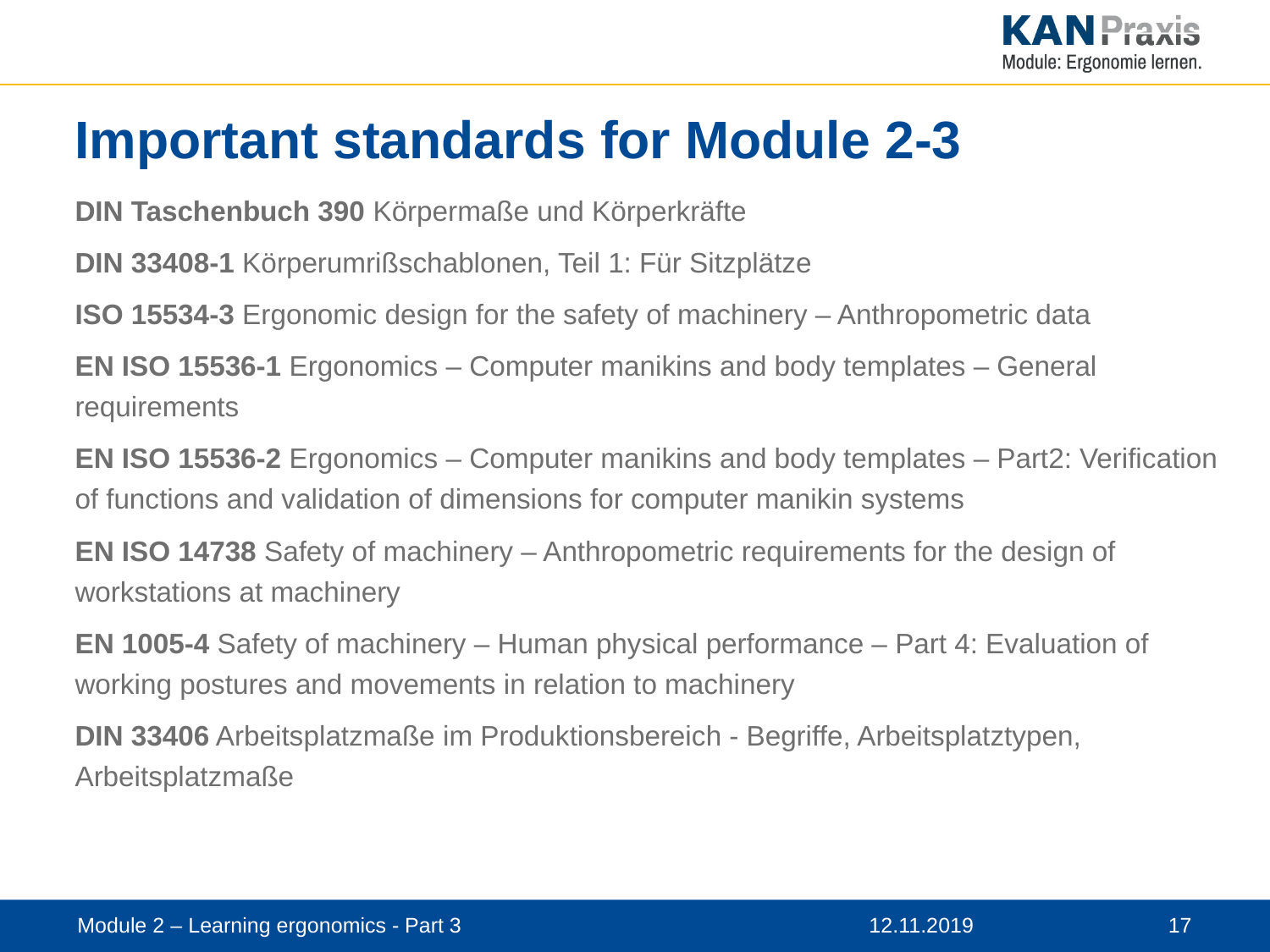

# Important standards for Module 2-3
DIN Taschenbuch 390 Körpermaße und Körperkräfte
DIN 33408-1 Körperumrißschablonen, Teil 1: Für Sitzplätze
ISO 15534-3 Ergonomic design for the safety of machinery – Anthropometric data
EN ISO 15536-1 Ergonomics – Computer manikins and body templates – General requirements
EN ISO 15536-2 Ergonomics – Computer manikins and body templates – Part2: Verification of functions and validation of dimensions for computer manikin systems
EN ISO 14738 Safety of machinery – Anthropometric requirements for the design of workstations at machinery
EN 1005-4 Safety of machinery – Human physical performance – Part 4: Evaluation of working postures and movements in relation to machinery
DIN 33406 Arbeitsplatzmaße im Produktionsbereich - Begriffe, Arbeitsplatztypen, Arbeitsplatzmaße

Module 2 – Learning ergonomics - Part 3
12.11.2019
  17